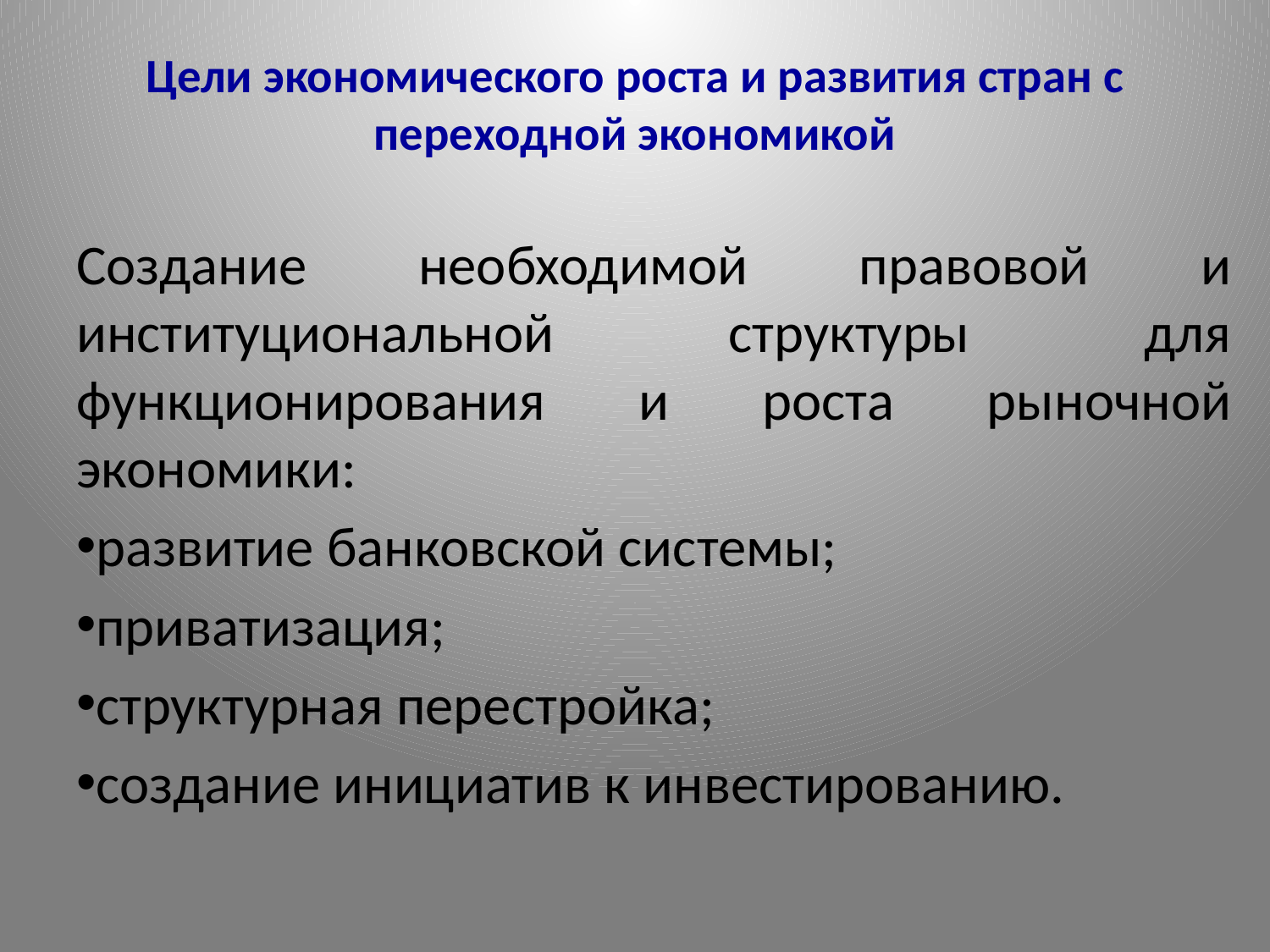

# Цели экономического роста и развития стран с переходной экономикой
Создание необходимой правовой и институциональной структуры для функционирования и роста рыночной экономики:
развитие банковской системы;
приватизация;
структурная перестройка;
создание инициатив к инвестированию.